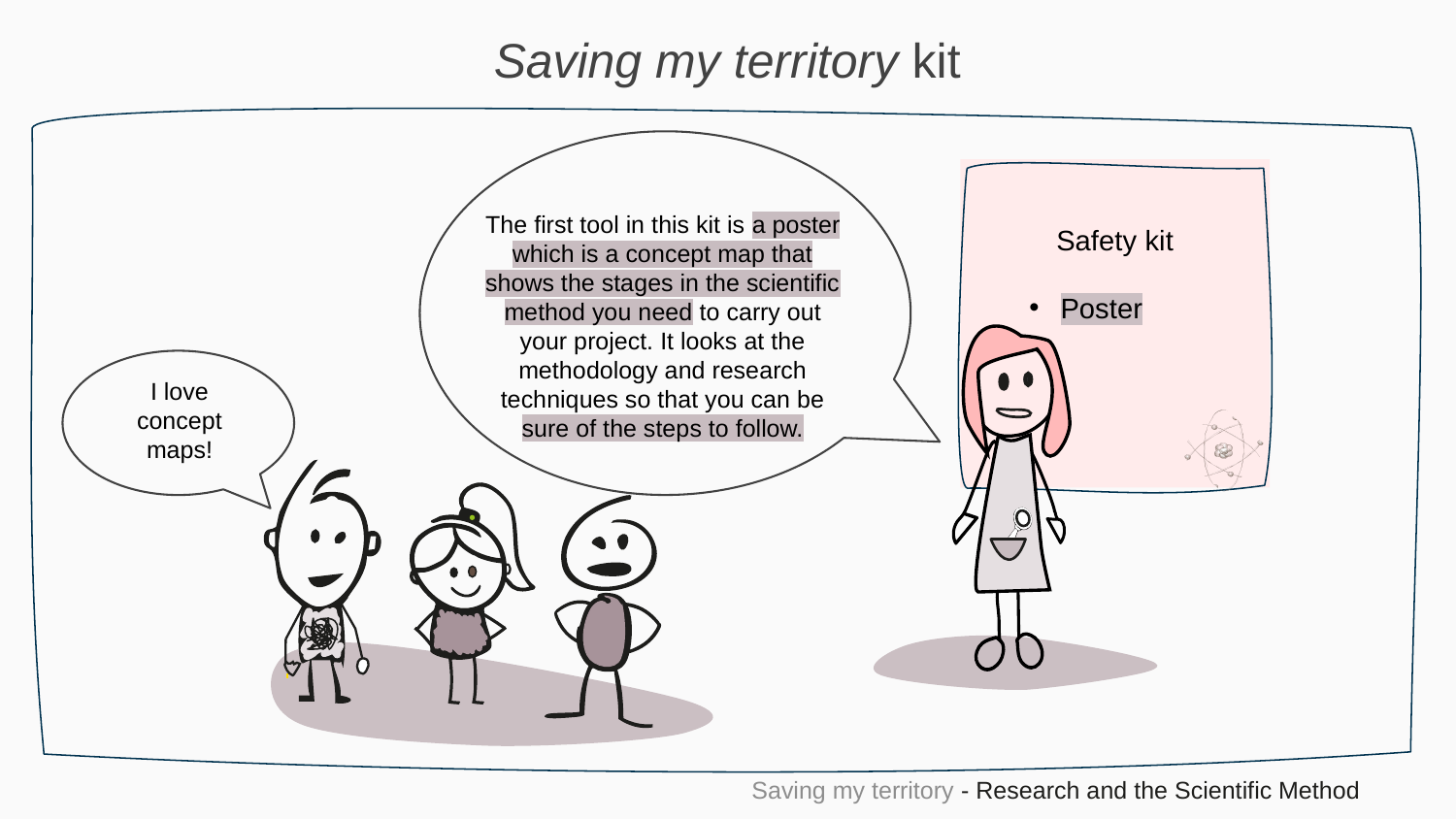

Saving my territory kit

Safety kit

Poster

The first tool in this kit is a poster which is a concept map that shows the stages in the scientific method you need to carry out your project. It looks at the methodology and research techniques so that you can be sure of the steps to follow.

I love concept maps!

Saving my territory - Research and the Scientific Method